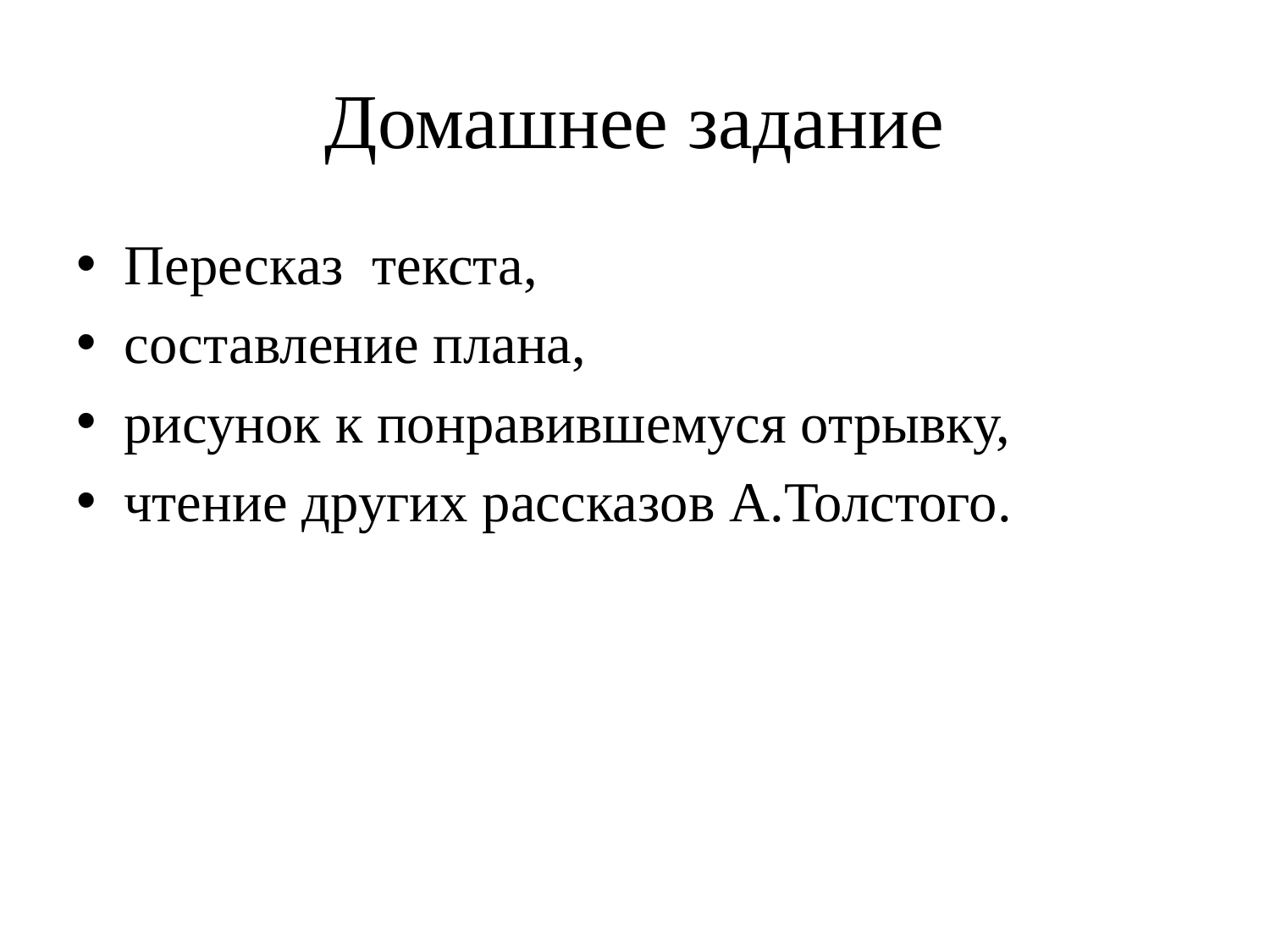

# Домашнее задание
Пересказ  текста,
составление плана,
рисунок к понравившемуся отрывку,
чтение других рассказов А.Толстого.